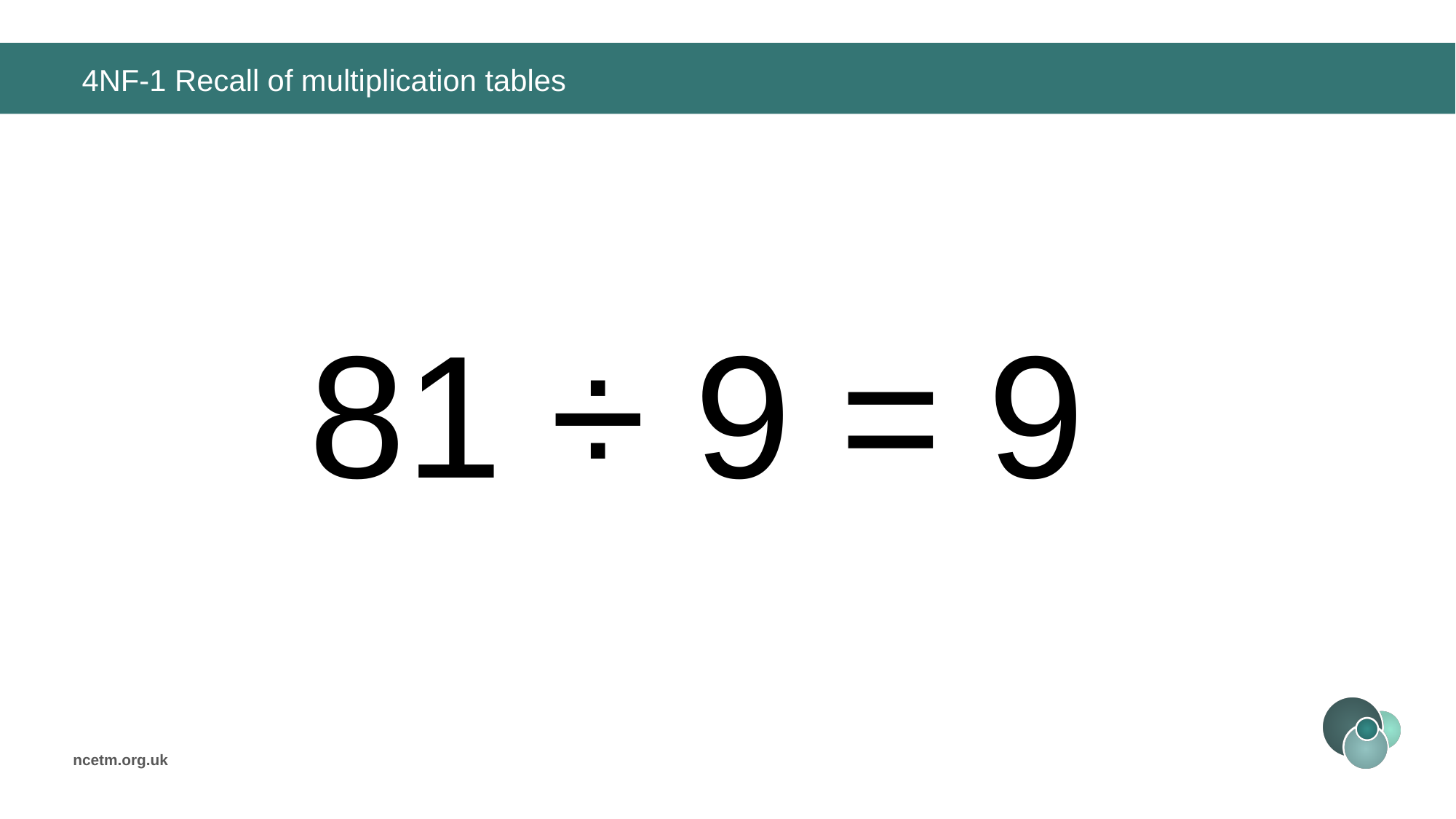

# 4NF-1 Recall of multiplication tables
81 ÷ 9 =
9